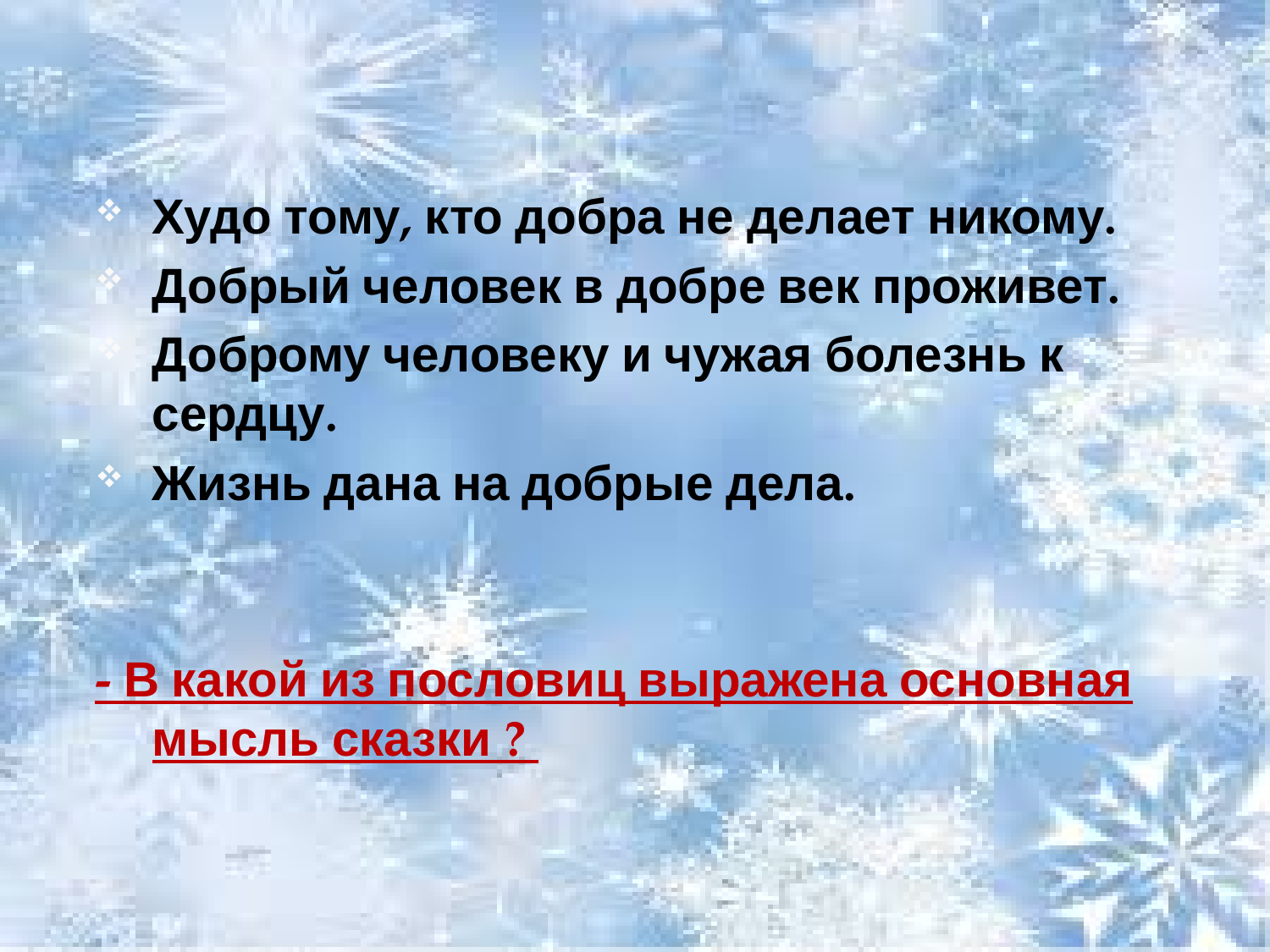

#
Худо тому, кто добра не делает никому.
Добрый человек в добре век проживет.
Доброму человеку и чужая болезнь к сердцу.
Жизнь дана на добрые дела.

- В какой из пословиц выражена основная мысль сказки ?